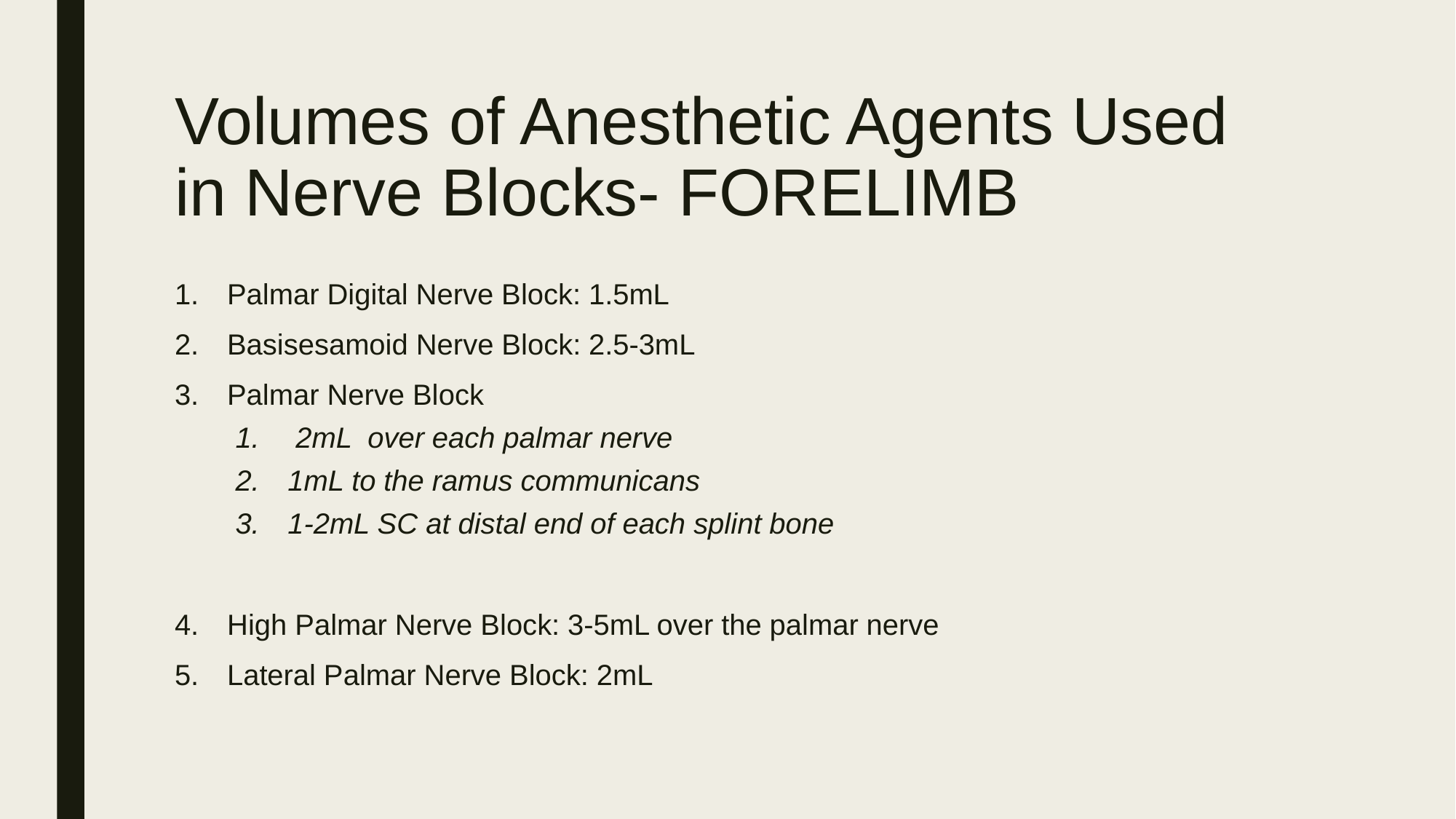

# Volumes of Anesthetic Agents Used in Nerve Blocks- FORELIMB
Palmar Digital Nerve Block: 1.5mL
Basisesamoid Nerve Block: 2.5-3mL
Palmar Nerve Block
 2mL  over each palmar nerve
1mL to the ramus communicans
1-2mL SC at distal end of each splint bone

High Palmar Nerve Block: 3-5mL over the palmar nerve
Lateral Palmar Nerve Block: 2mL